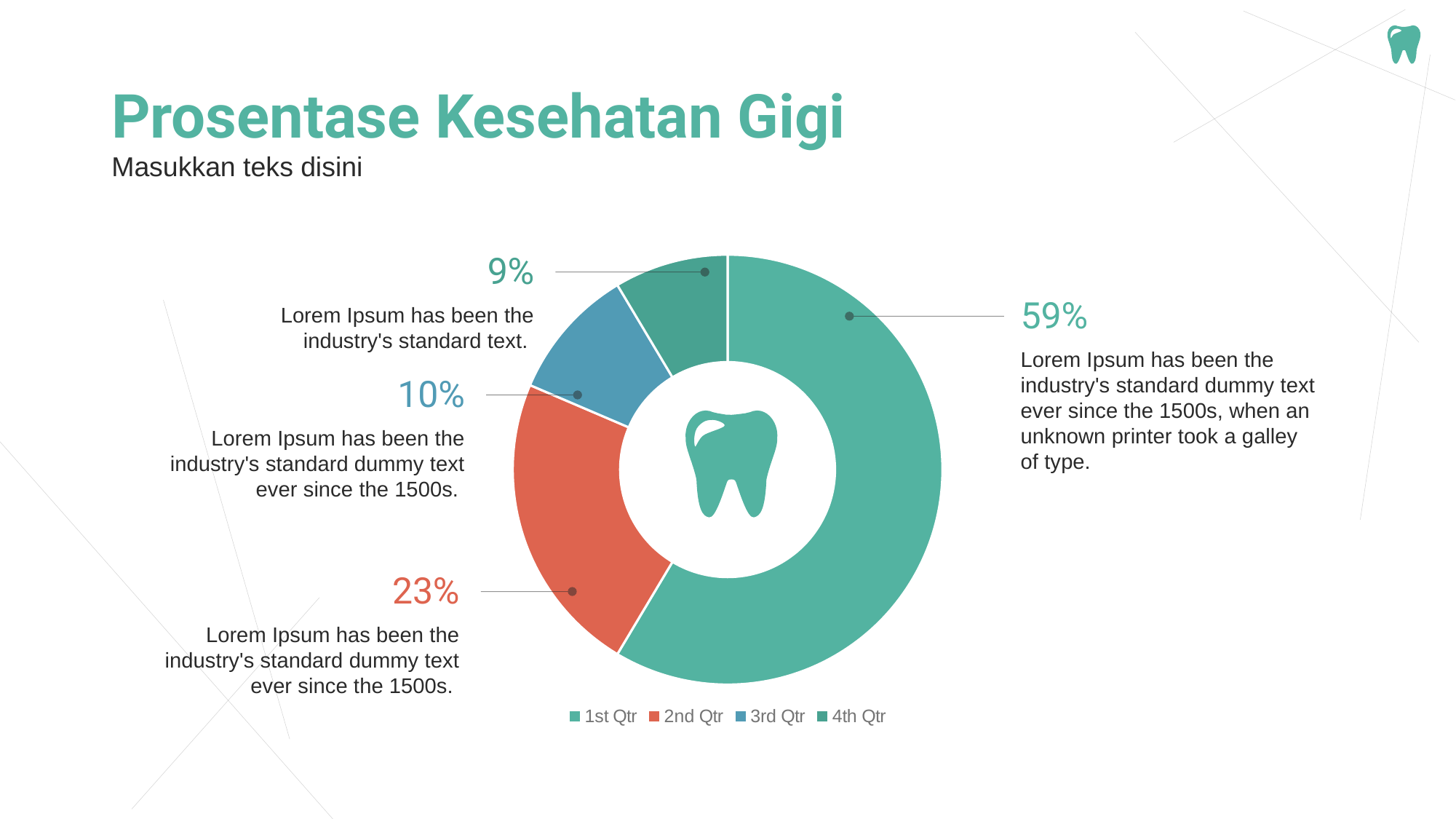

# Prosentase Kesehatan Gigi
Masukkan teks disini
9%

### Chart

| Category | Sales |
|---|---|
| 1st Qtr | 8.2 |
| 2nd Qtr | 3.2 |
| 3rd Qtr | 1.4 |
| 4th Qtr | 1.2 |
59%
Lorem Ipsum has been the industry's standard text.
Lorem Ipsum has been the industry's standard dummy text ever since the 1500s, when an unknown printer took a galley of type.
10%
Lorem Ipsum has been the industry's standard dummy text ever since the 1500s.
23%
Lorem Ipsum has been the industry's standard dummy text ever since the 1500s.